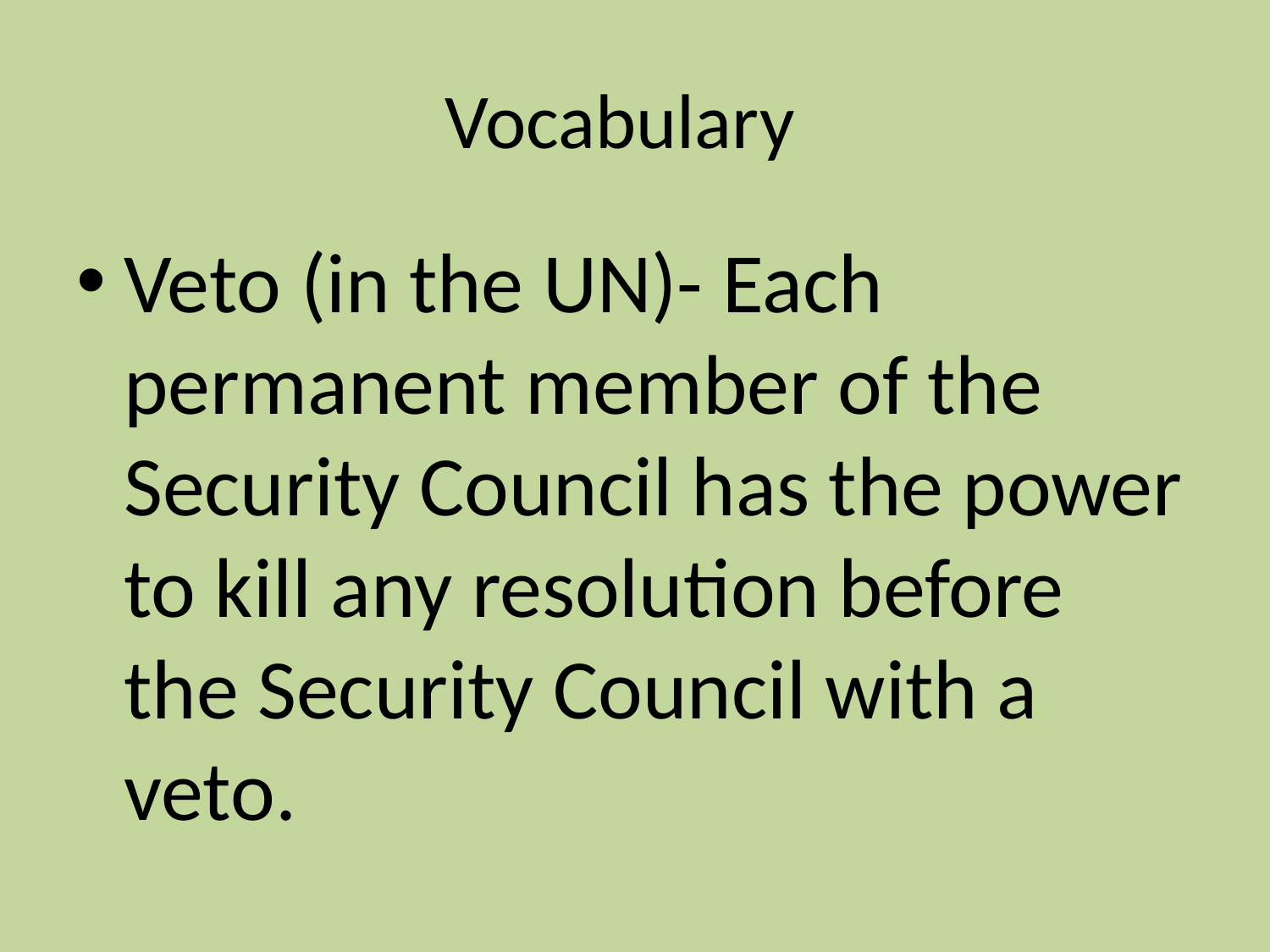

# Vocabulary
Veto (in the UN)- Each permanent member of the Security Council has the power to kill any resolution before the Security Council with a veto.